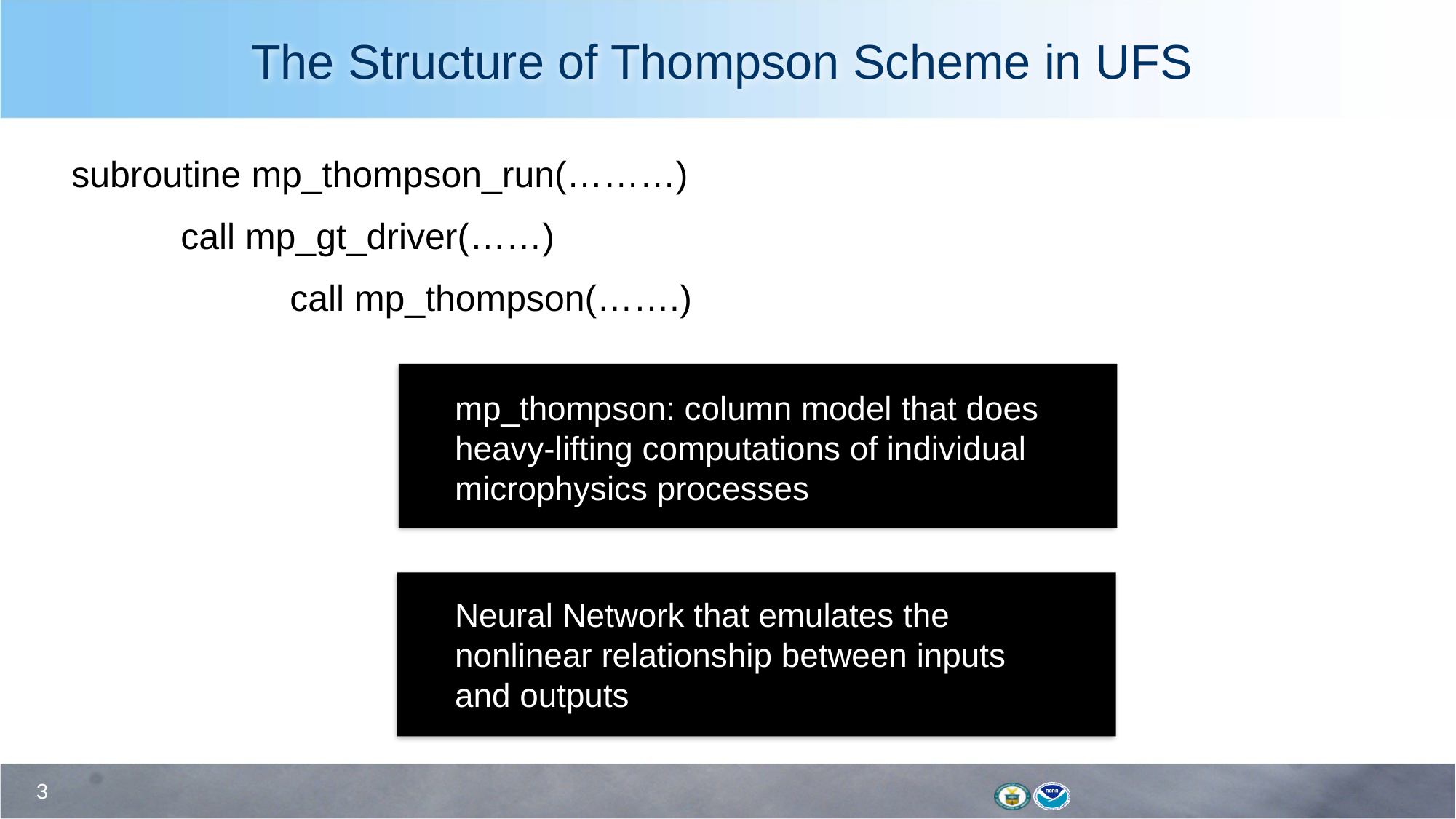

# The Structure of Thompson Scheme in UFS
subroutine mp_thompson_run(………)
	call mp_gt_driver(……)
		call mp_thompson(…….)

mp_thompson: column model that does heavy-lifting computations of individual microphysics processes

Neural Network that emulates the nonlinear relationship between inputs and outputs
3